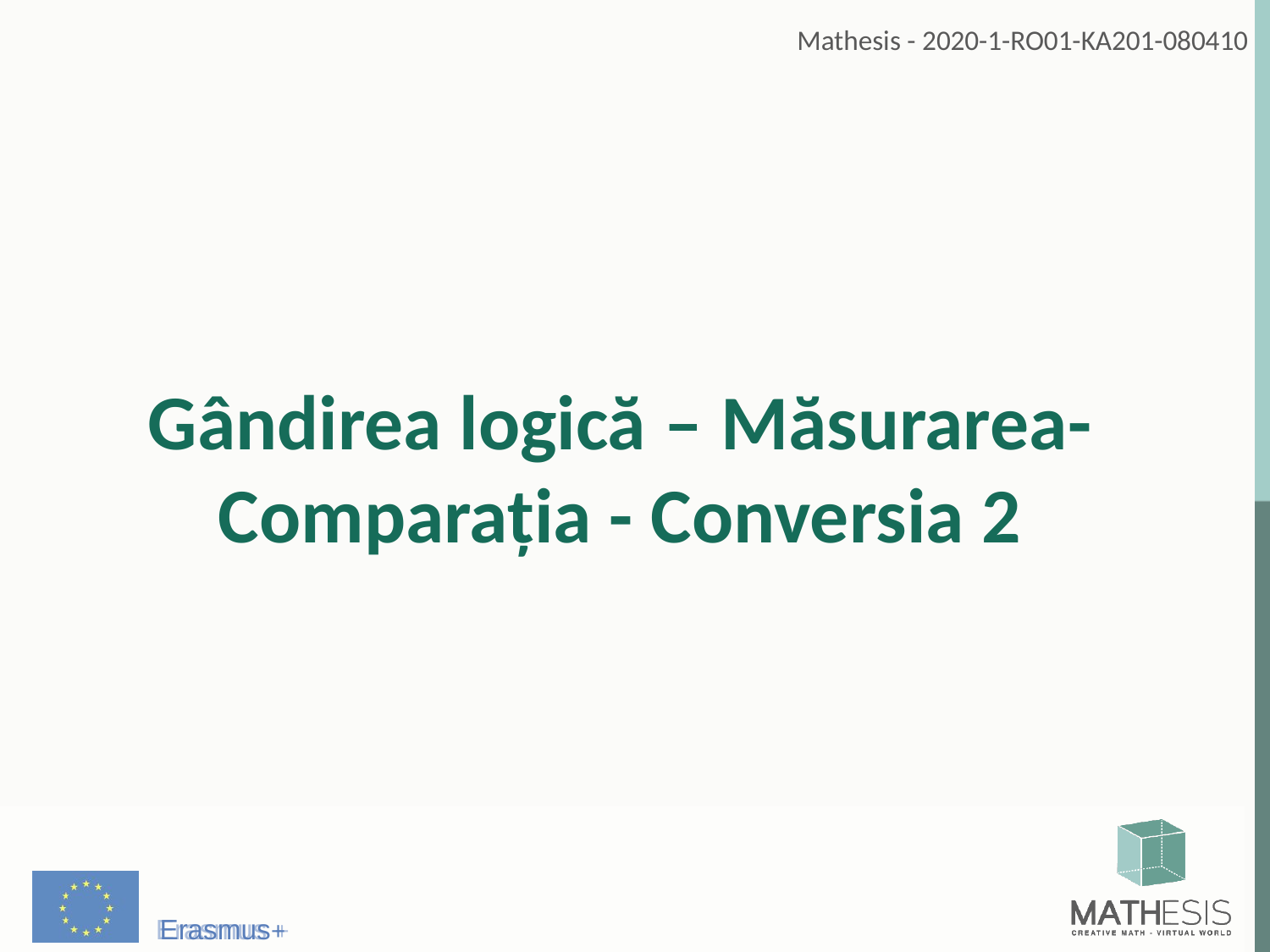

# Gândirea logică – Măsurarea- Comparația - Conversia 2